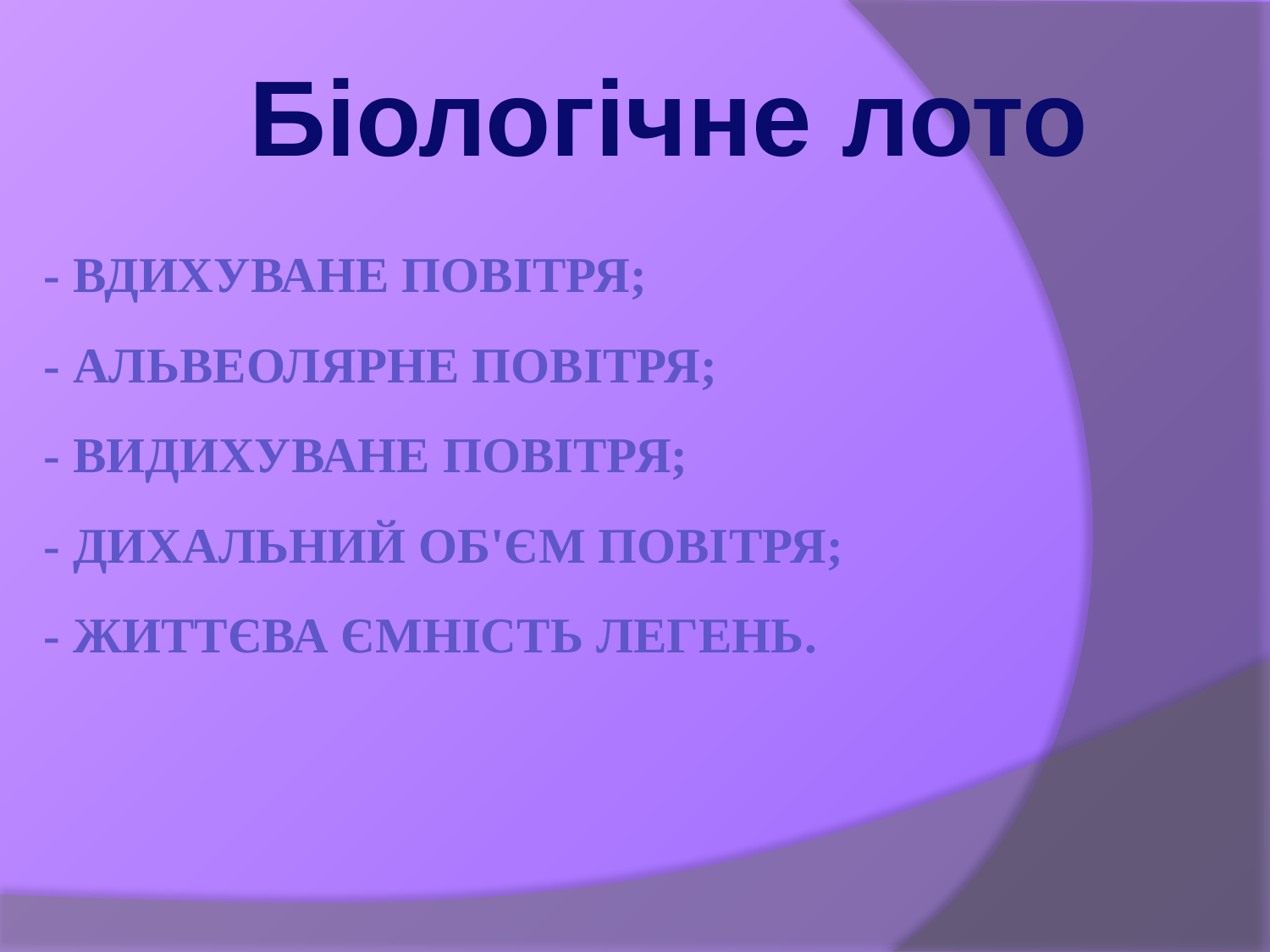

Біологічне лото
# - вдихуване повітря; - альвеолярне повітря; - видихуване повітря; - дихальний об'єм повітря; - життєва ємність легень.